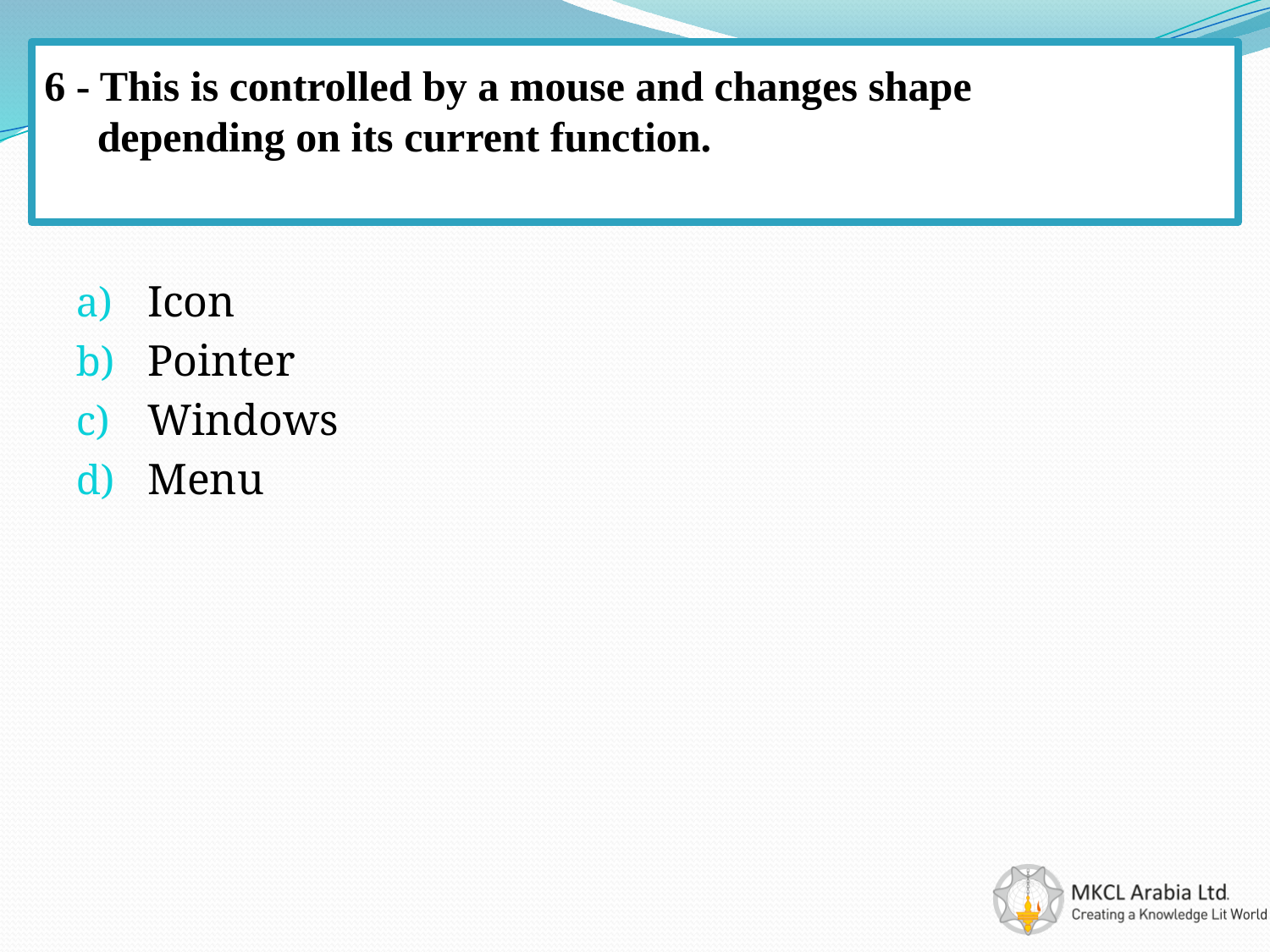

# 6 - This is controlled by a mouse and changes shape depending on its current function.
Icon
Pointer
Windows
Menu